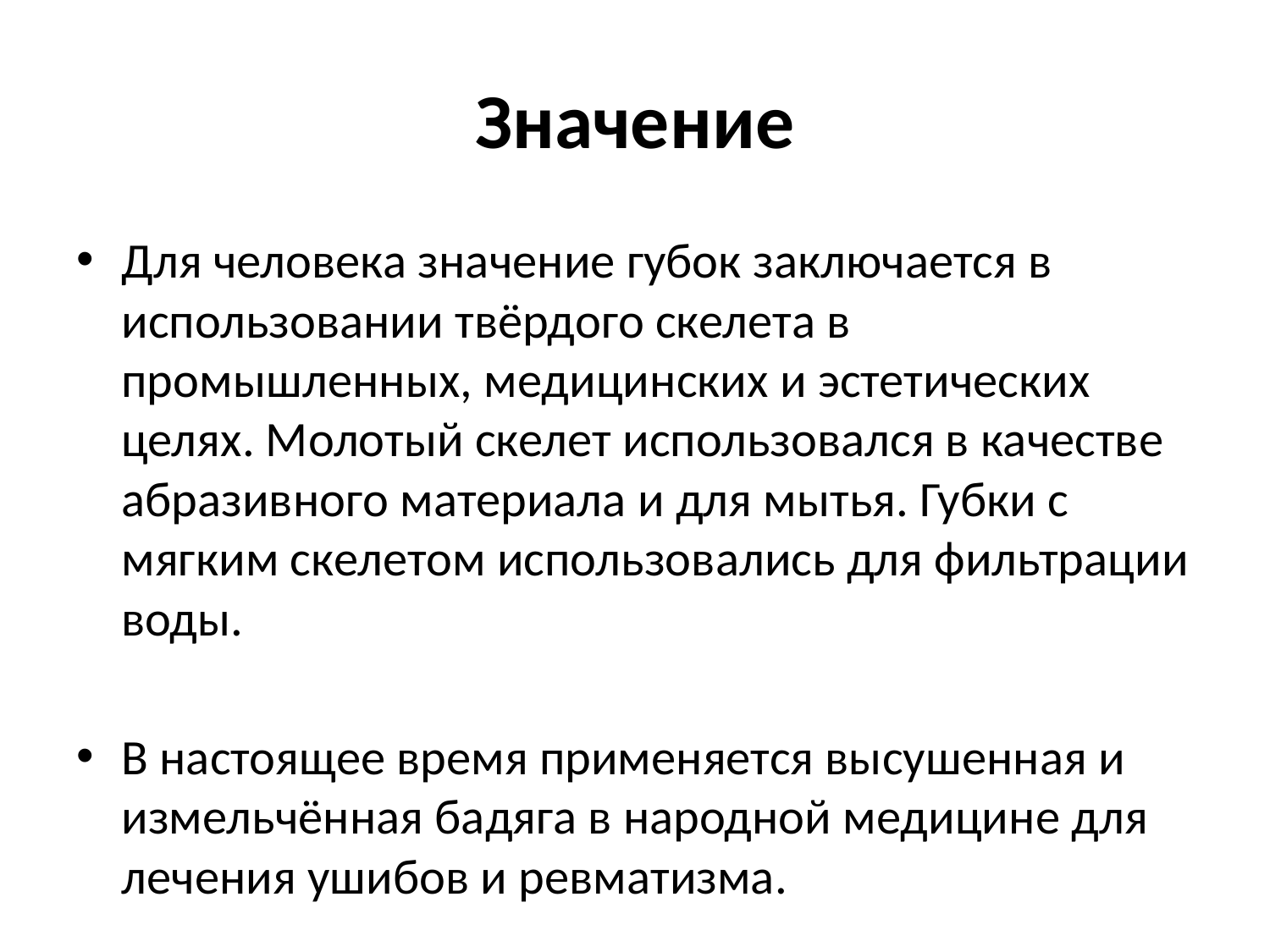

# Значение
Для человека значение губок заключается в использовании твёрдого скелета в промышленных, медицинских и эстетических целях. Молотый скелет использовался в качестве абразивного материала и для мытья. Губки с мягким скелетом использовались для фильтрации воды.

В настоящее время применяется высушенная и измельчённая бадяга в народной медицине для лечения ушибов и ревматизма.